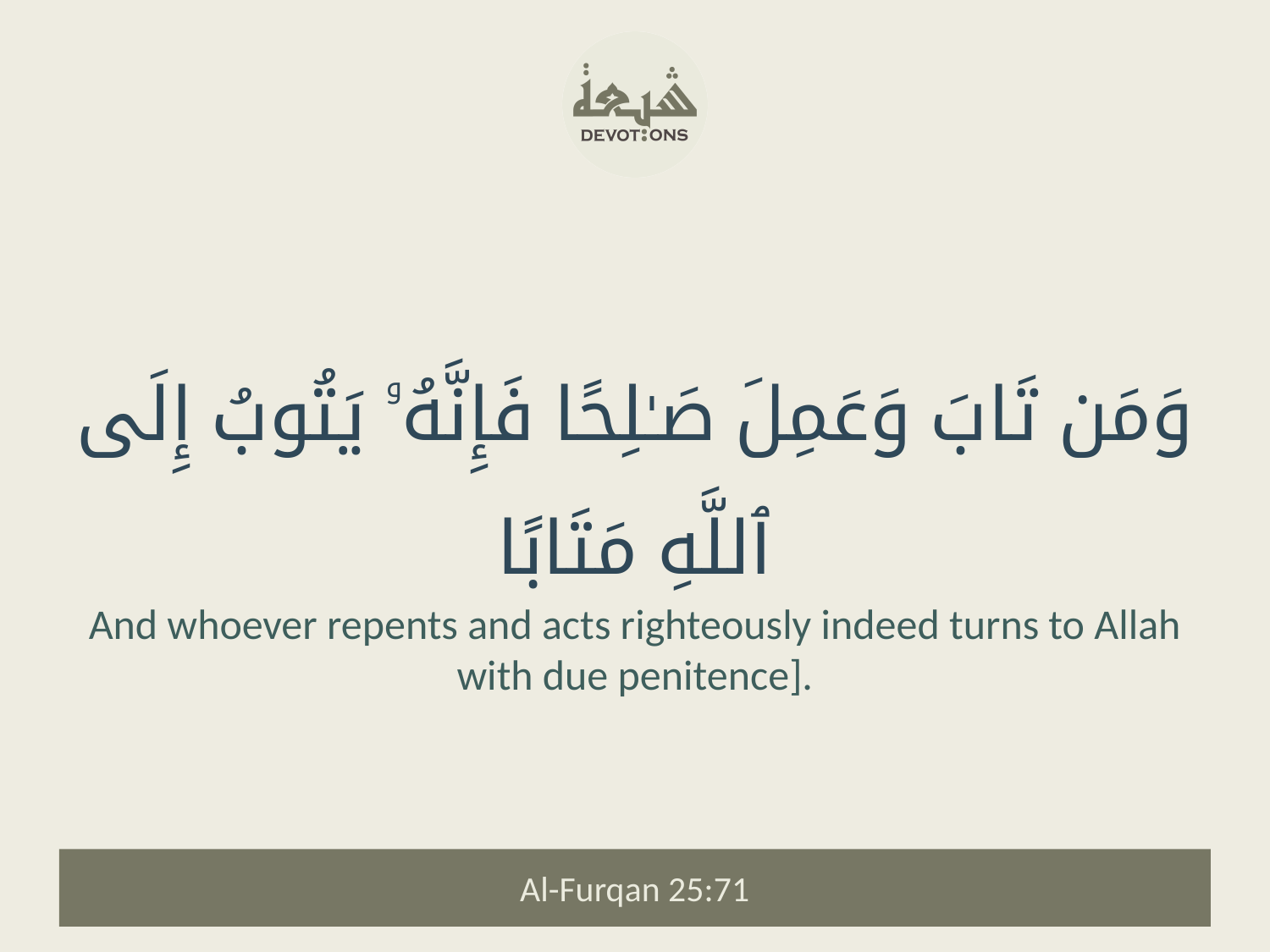

وَمَن تَابَ وَعَمِلَ صَـٰلِحًا فَإِنَّهُۥ يَتُوبُ إِلَى ٱللَّهِ مَتَابًا
And whoever repents and acts righteously indeed turns to Allah with due penitence].
Al-Furqan 25:71